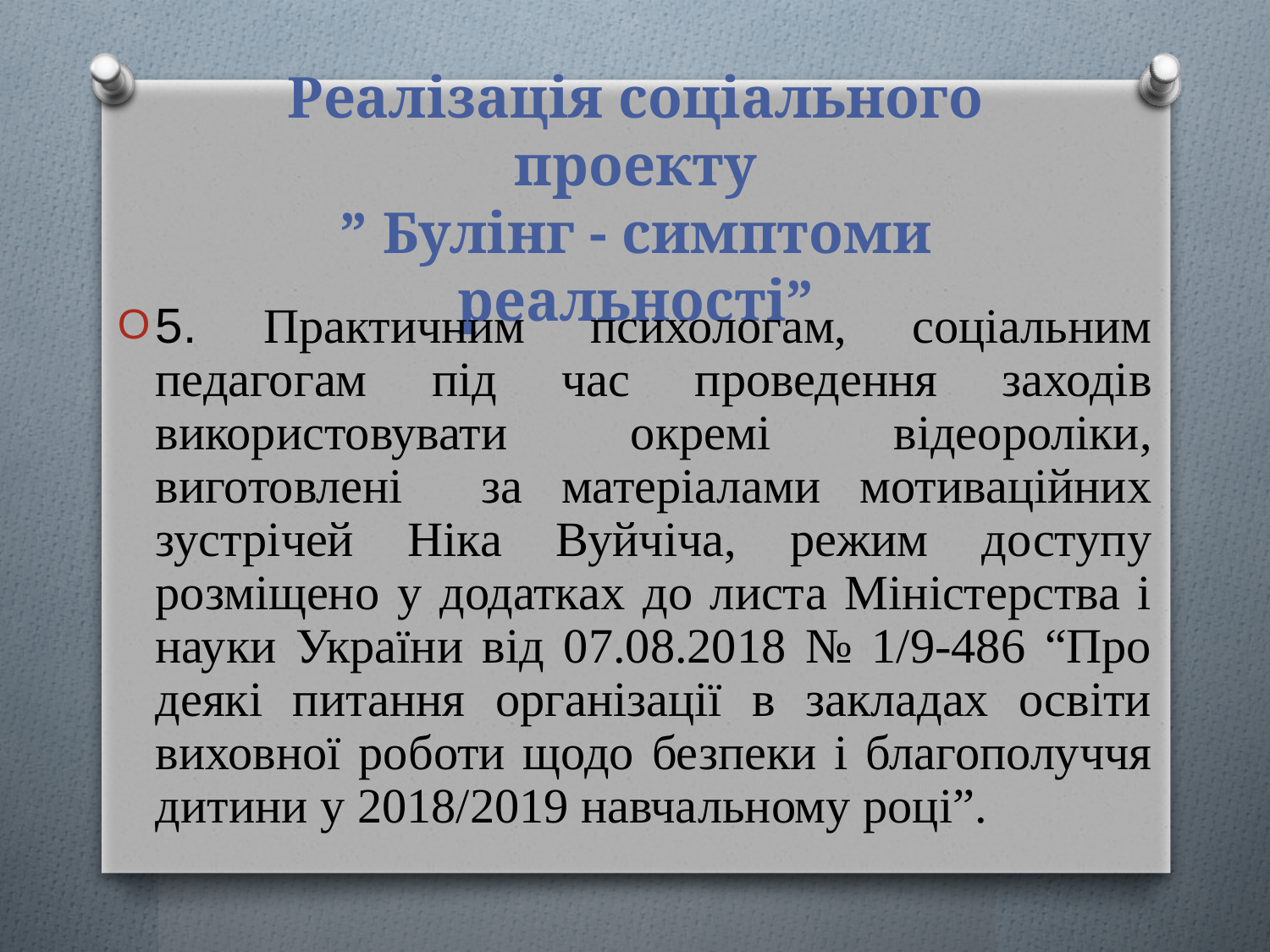

# Реалізація соціального проекту ” Булінг - симптоми реальності”
5. Практичним психологам, соціальним педагогам під час проведення заходів використовувати окремі відеороліки, виготовлені  за матеріалами мотиваційних зустрічей Ніка Вуйчіча, режим доступу розміщено у додатках до листа Міністерства і науки України від 07.08.2018 № 1/9-486 “Про деякі питання організації в закладах освіти виховної роботи щодо безпеки і благополуччя дитини у 2018/2019 навчальному році”.